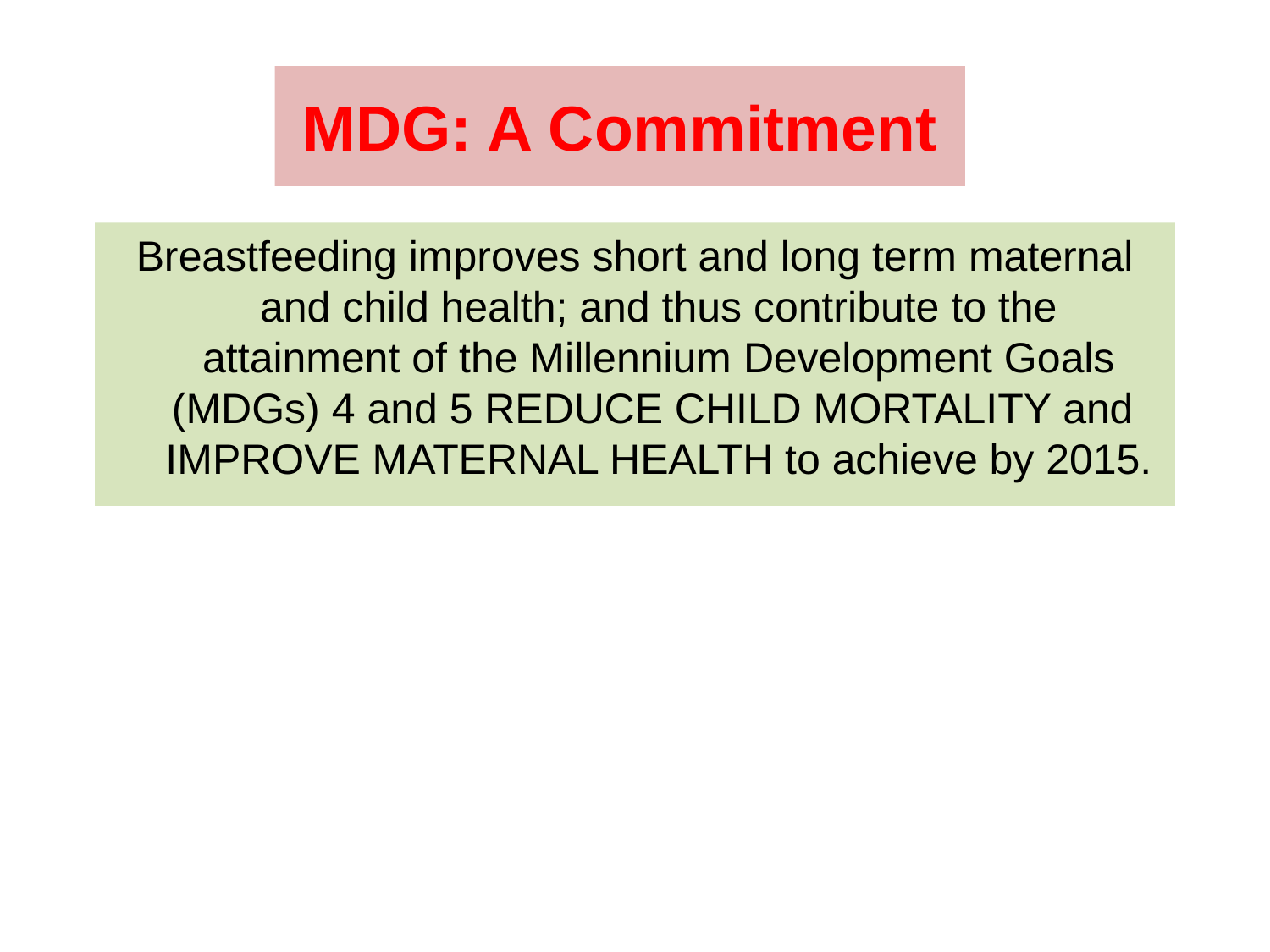

# MDG: A Commitment
Breastfeeding improves short and long term maternal and child health; and thus contribute to the attainment of the Millennium Development Goals (MDGs) 4 and 5 REDUCE CHILD MORTALITY and  IMPROVE MATERNAL HEALTH to achieve by 2015.